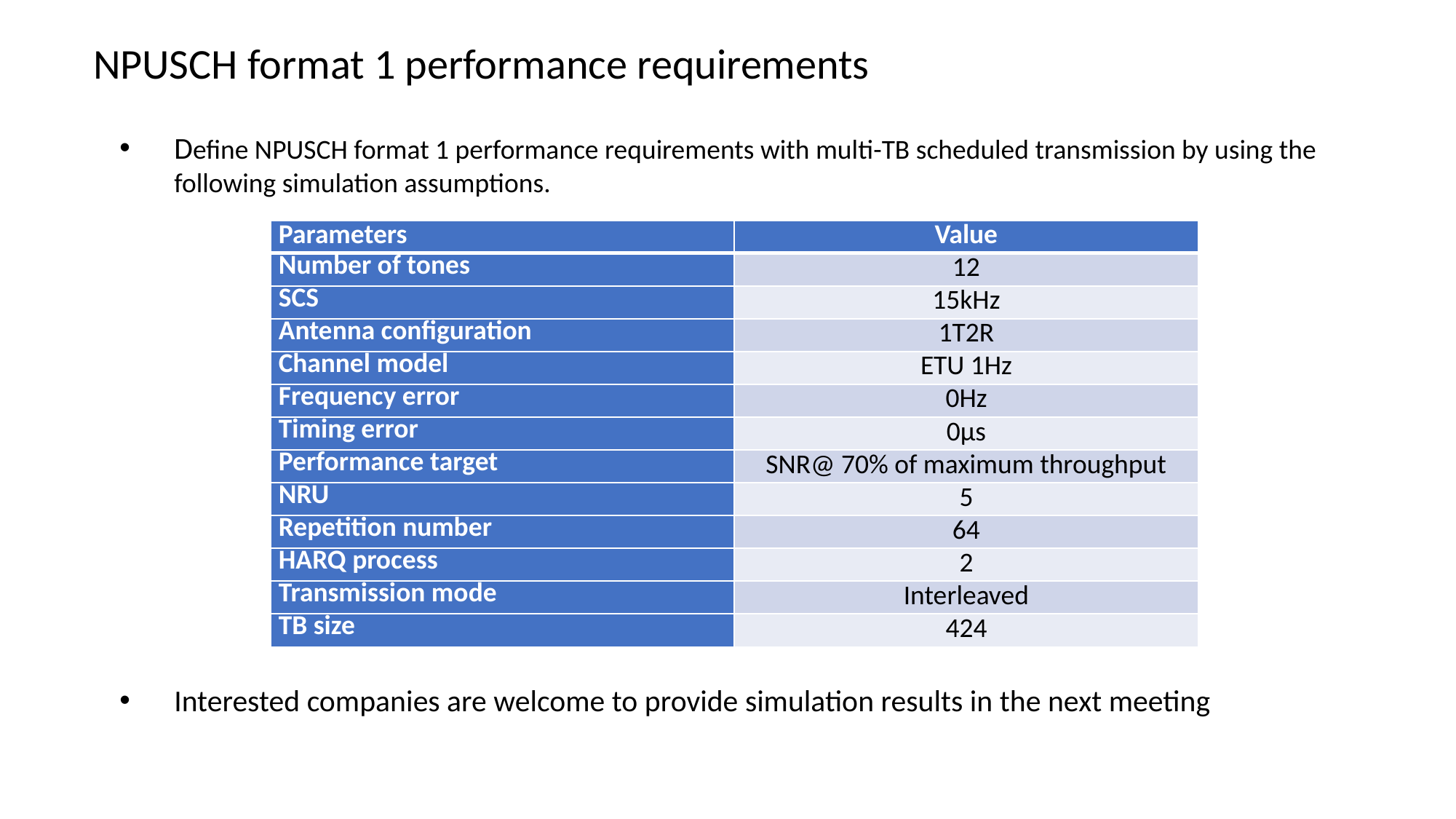

NPUSCH format 1 performance requirements
Define NPUSCH format 1 performance requirements with multi-TB scheduled transmission by using the following simulation assumptions.
| Parameters | Value |
| --- | --- |
| Number of tones | 12 |
| SCS | 15kHz |
| Antenna configuration | 1T2R |
| Channel model | ETU 1Hz |
| Frequency error | 0Hz |
| Timing error | 0μs |
| Performance target | SNR@ 70% of maximum throughput |
| NRU | 5 |
| Repetition number | 64 |
| HARQ process | 2 |
| Transmission mode | Interleaved |
| TB size | 424 |
Interested companies are welcome to provide simulation results in the next meeting